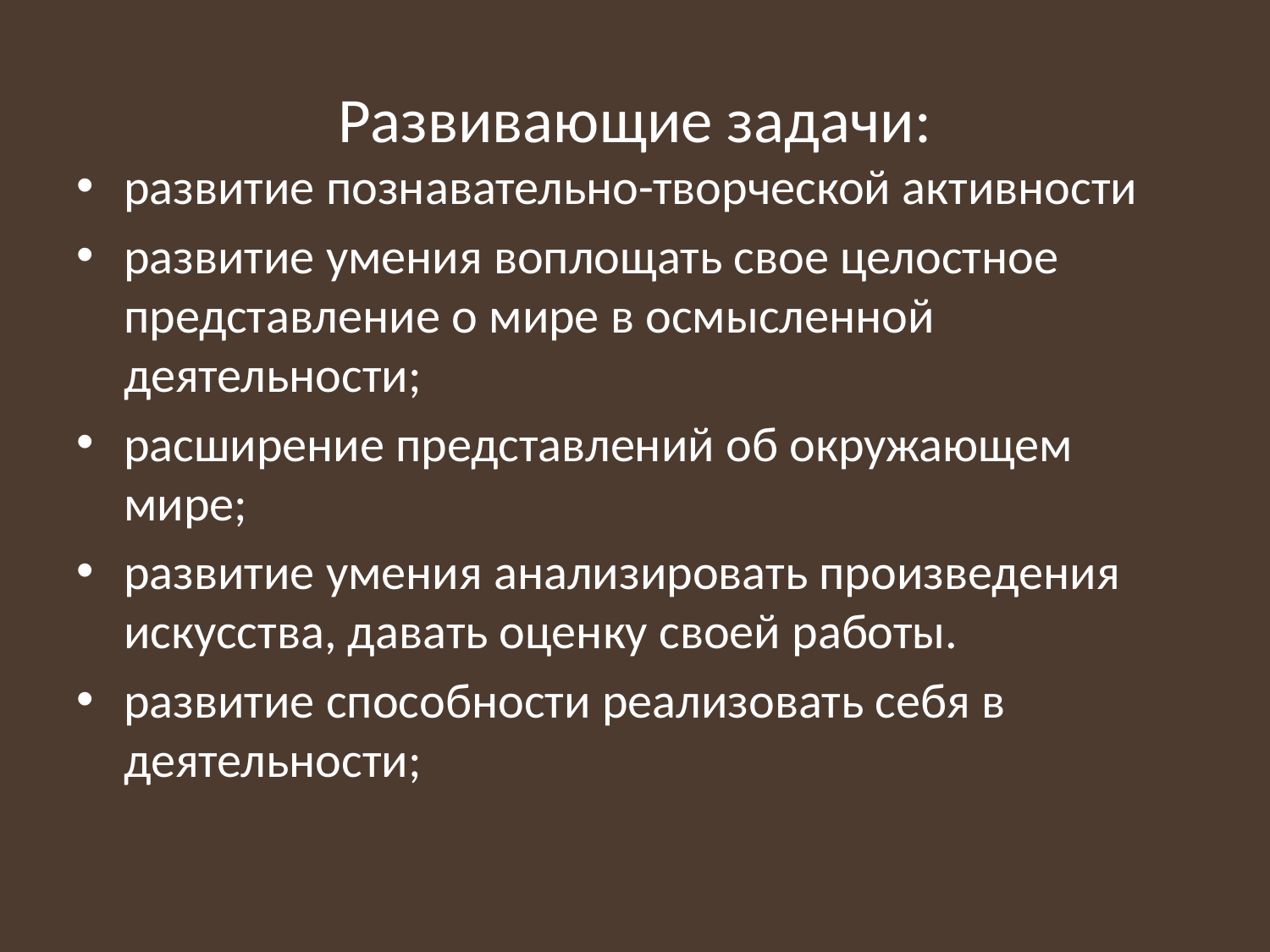

# Развивающие задачи:
развитие познавательно-творческой активности
развитие умения воплощать свое целостное представление о мире в осмысленной деятельности;
расширение представлений об окружающем мире;
развитие умения анализировать произведения искусства, давать оценку своей работы.
развитие способности реализовать себя в деятельности;